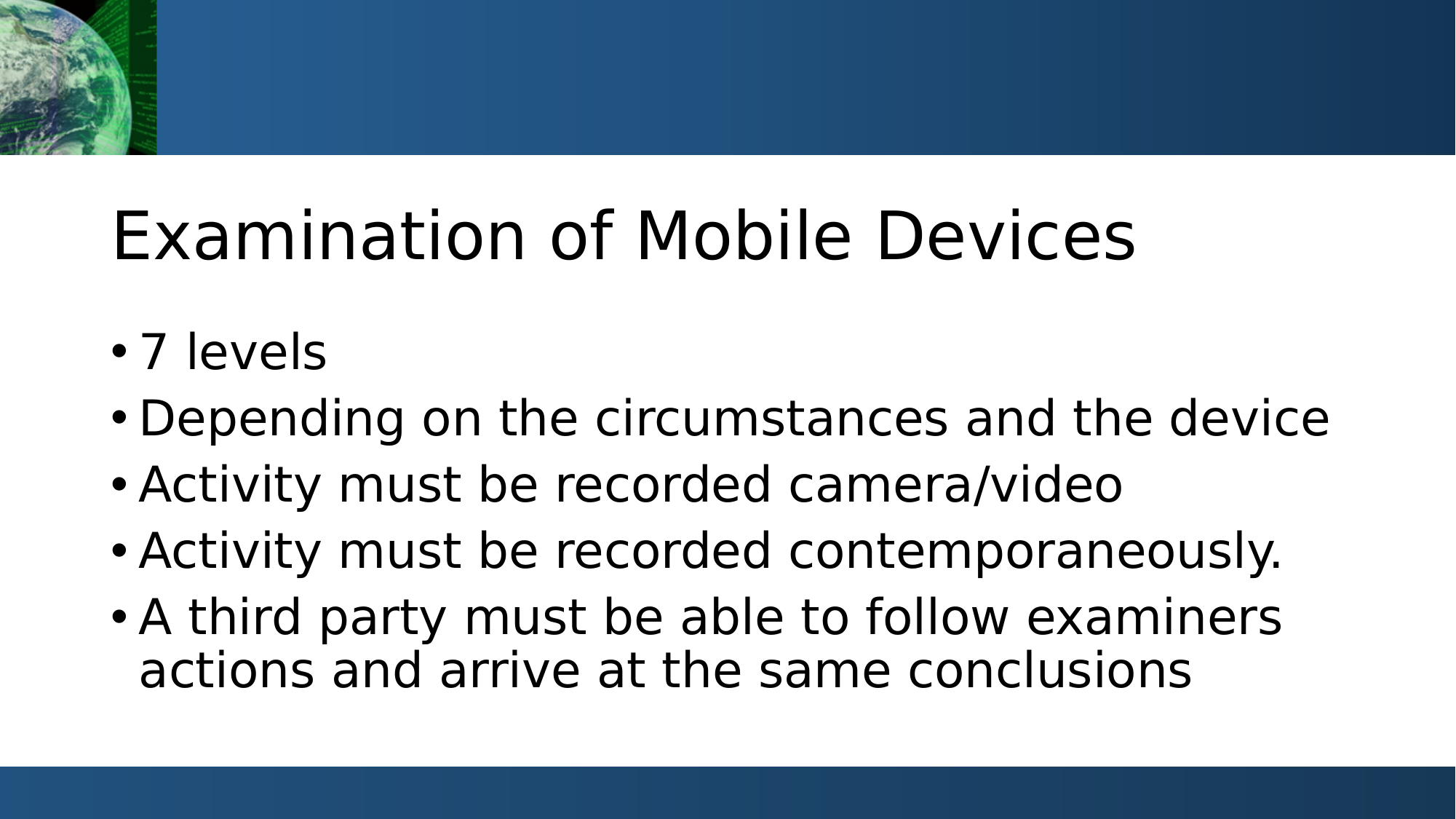

# Examination of Mobile Devices
7 levels
Depending on the circumstances and the device
Activity must be recorded camera/video
Activity must be recorded contemporaneously.
A third party must be able to follow examiners actions and arrive at the same conclusions